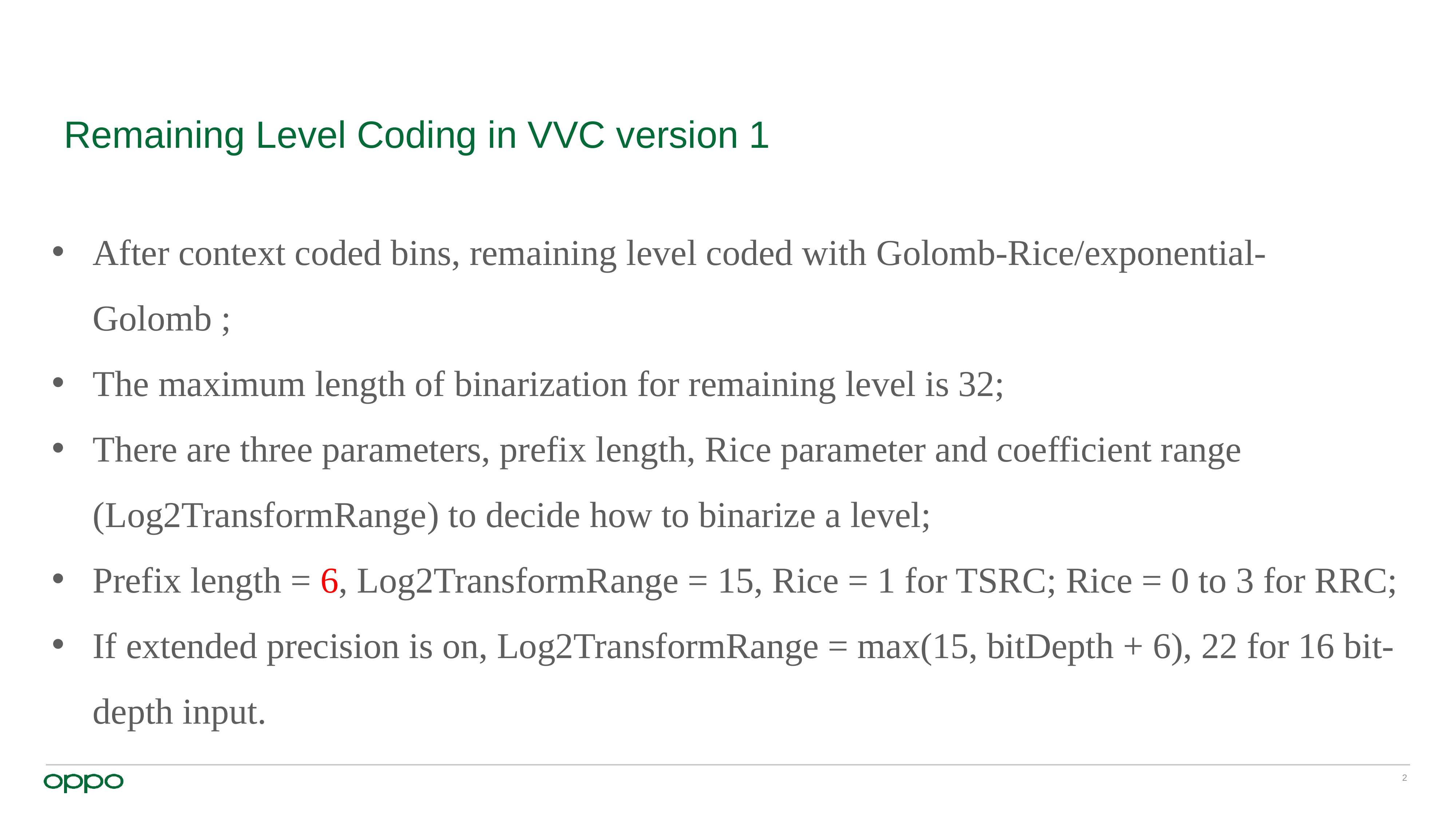

# Remaining Level Coding in VVC version 1
After context coded bins, remaining level coded with Golomb-Rice/exponential-Golomb ;
The maximum length of binarization for remaining level is 32;
There are three parameters, prefix length, Rice parameter and coefficient range (Log2TransformRange) to decide how to binarize a level;
Prefix length = 6, Log2TransformRange = 15, Rice = 1 for TSRC; Rice = 0 to 3 for RRC;
If extended precision is on, Log2TransformRange = max(15, bitDepth + 6), 22 for 16 bit-depth input.